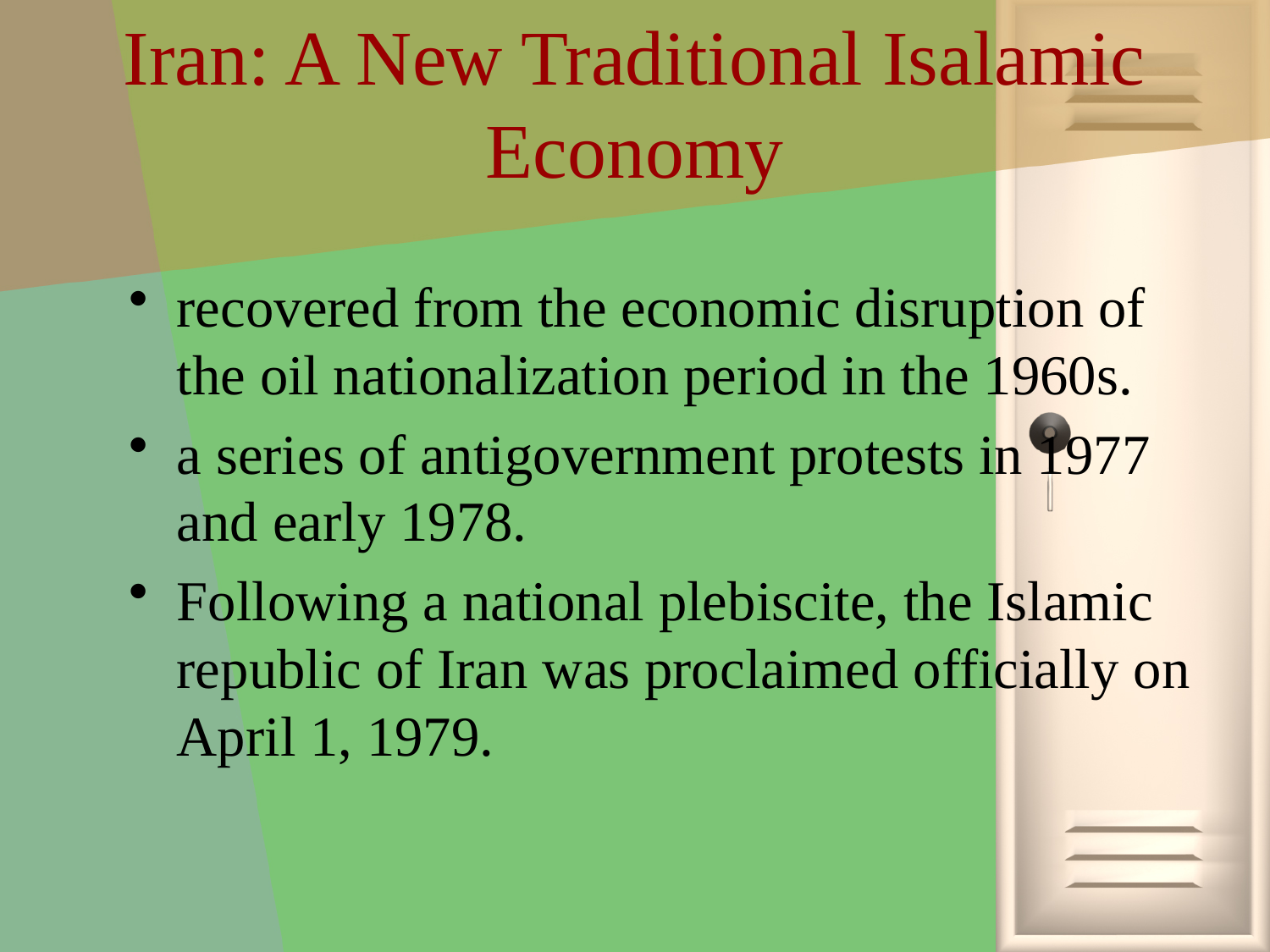

# Iran: A New Traditional Isalamic Economy
recovered from the economic disruption of the oil nationalization period in the 1960s.
a series of antigovernment protests in 1977 and early 1978.
Following a national plebiscite, the Islamic republic of Iran was proclaimed officially on April 1, 1979.